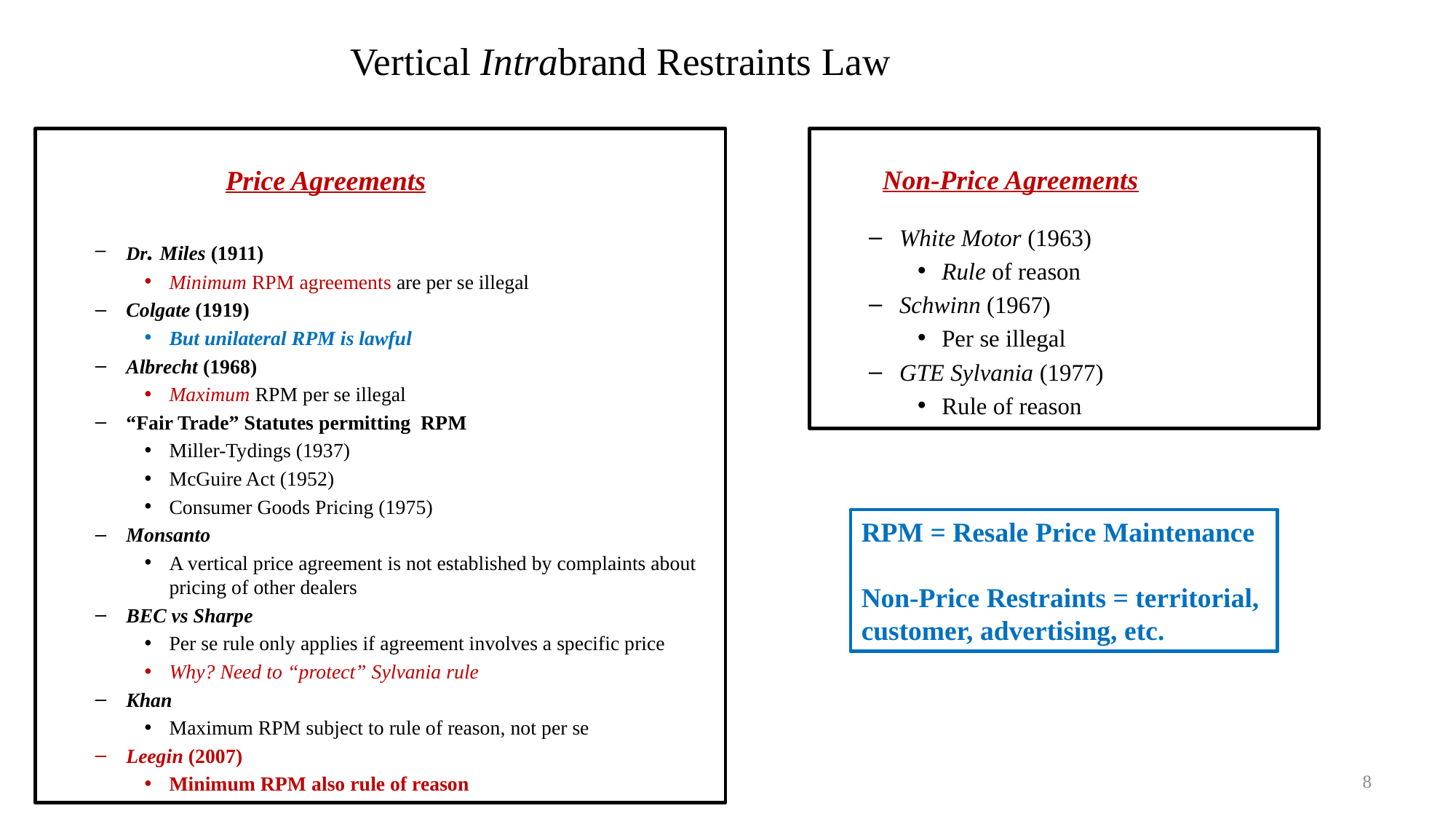

# Vertical Intrabrand Restraints Law

                                      Price Agreements

Dr. Miles (1911)
Minimum RPM agreements are per se illegal
Colgate (1919)
But unilateral RPM is lawful
Albrecht (1968)
Maximum RPM per se illegal
“Fair Trade” Statutes permitting  RPM
Miller-Tydings (1937)
McGuire Act (1952)
Consumer Goods Pricing (1975)
Monsanto
A vertical price agreement is not established by complaints about pricing of other dealers
BEC vs Sharpe
Per se rule only applies if agreement involves a specific price
Why? Need to “protect” Sylvania rule
Khan
Maximum RPM subject to rule of reason, not per se
Leegin (2007)
Minimum RPM also rule of reason

         Non-Price Agreements
White Motor (1963)
Rule of reason
Schwinn (1967)
Per se illegal
GTE Sylvania (1977)
Rule of reason
RPM = Resale Price Maintenance

Non-Price Restraints = territorial,
customer, advertising, etc.
8